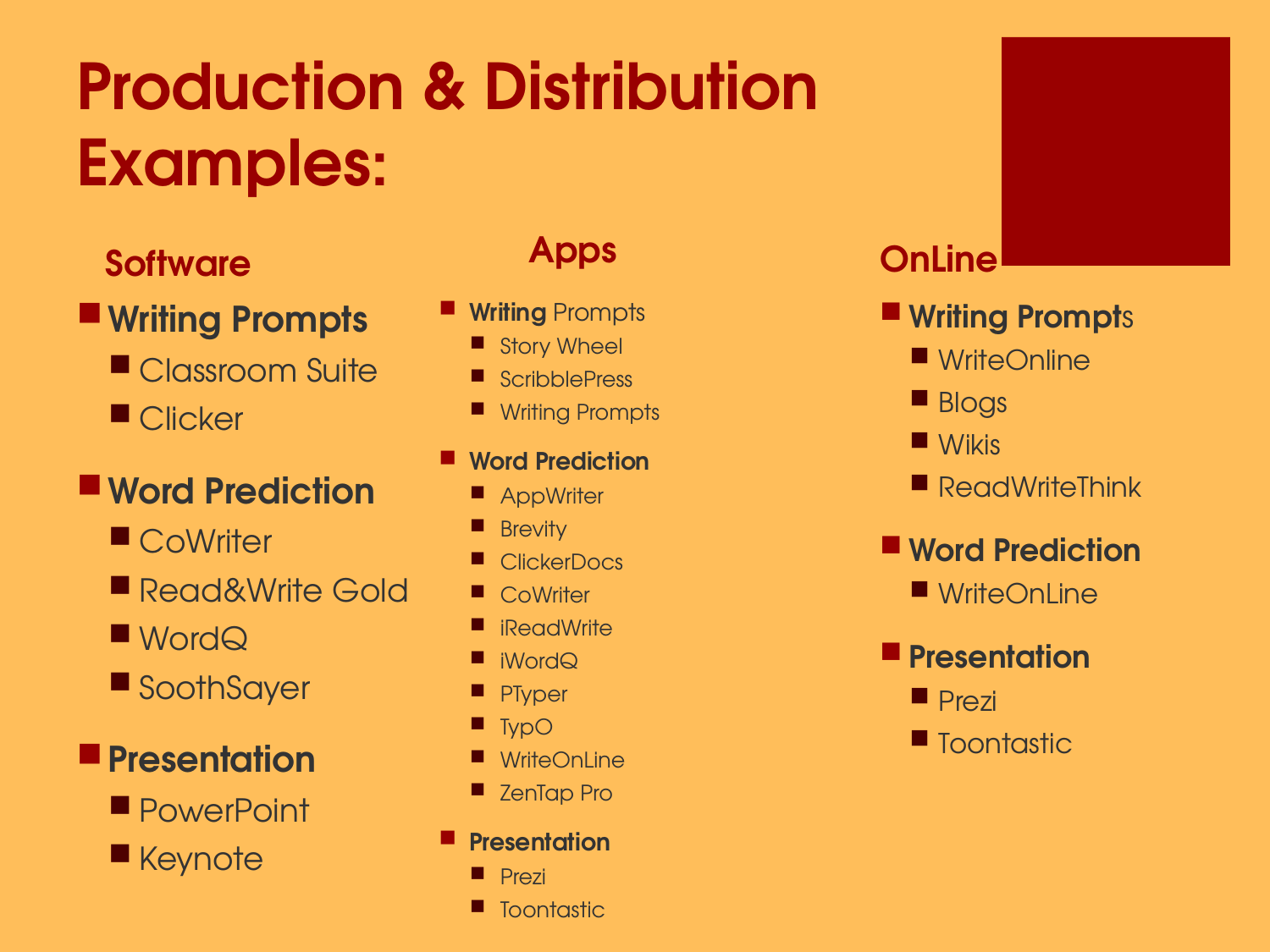

# Production & Distribution Examples:
Apps
OnLine
Software
Writing Prompts
Story Wheel
ScribblePress
Writing Prompts
Word Prediction
AppWriter
Brevity
ClickerDocs
CoWriter
iReadWrite
iWordQ
PTyper
TypO
WriteOnLine
ZenTap Pro
Presentation
Prezi
Toontastic
Writing Prompts
Classroom Suite
Clicker
Word Prediction
CoWriter
Read&Write Gold
WordQ
SoothSayer
Presentation
PowerPoint
Keynote

Writing Prompts
WriteOnline
Blogs
Wikis
ReadWriteThink
Word Prediction
WriteOnLine
Presentation
Prezi
Toontastic